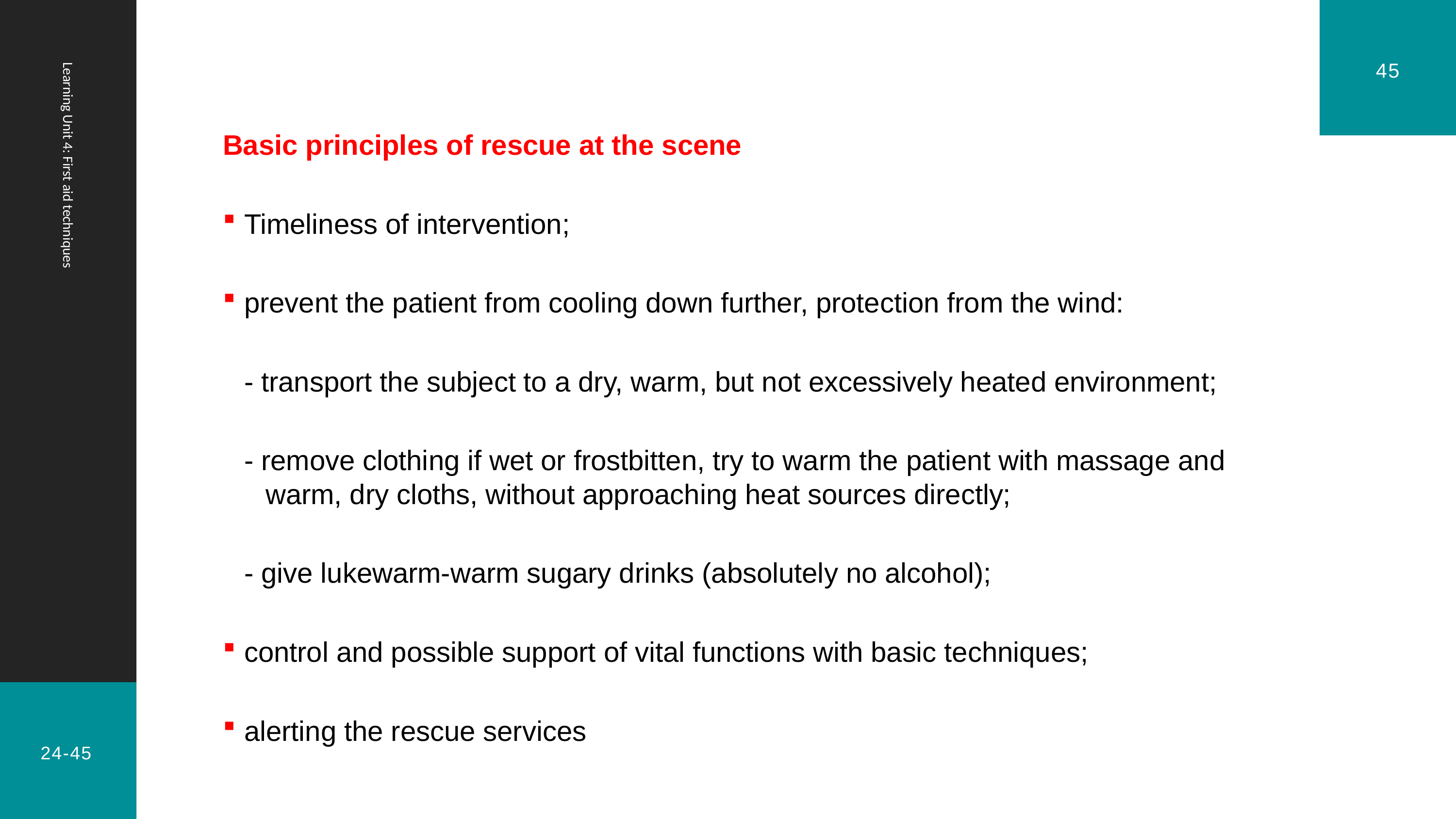

45
Basic principles of rescue at the scene

Timeliness of intervention;

prevent the patient from cooling down further, protection from the wind:

- transport the subject to a dry, warm, but not excessively heated environment;

- remove clothing if wet or frostbitten, try to warm the patient with massage and warm, dry cloths, without approaching heat sources directly;

- give lukewarm-warm sugary drinks (absolutely no alcohol);

control and possible support of vital functions with basic techniques;

alerting the rescue services
Learning Unit 4: First aid techniques

24-45